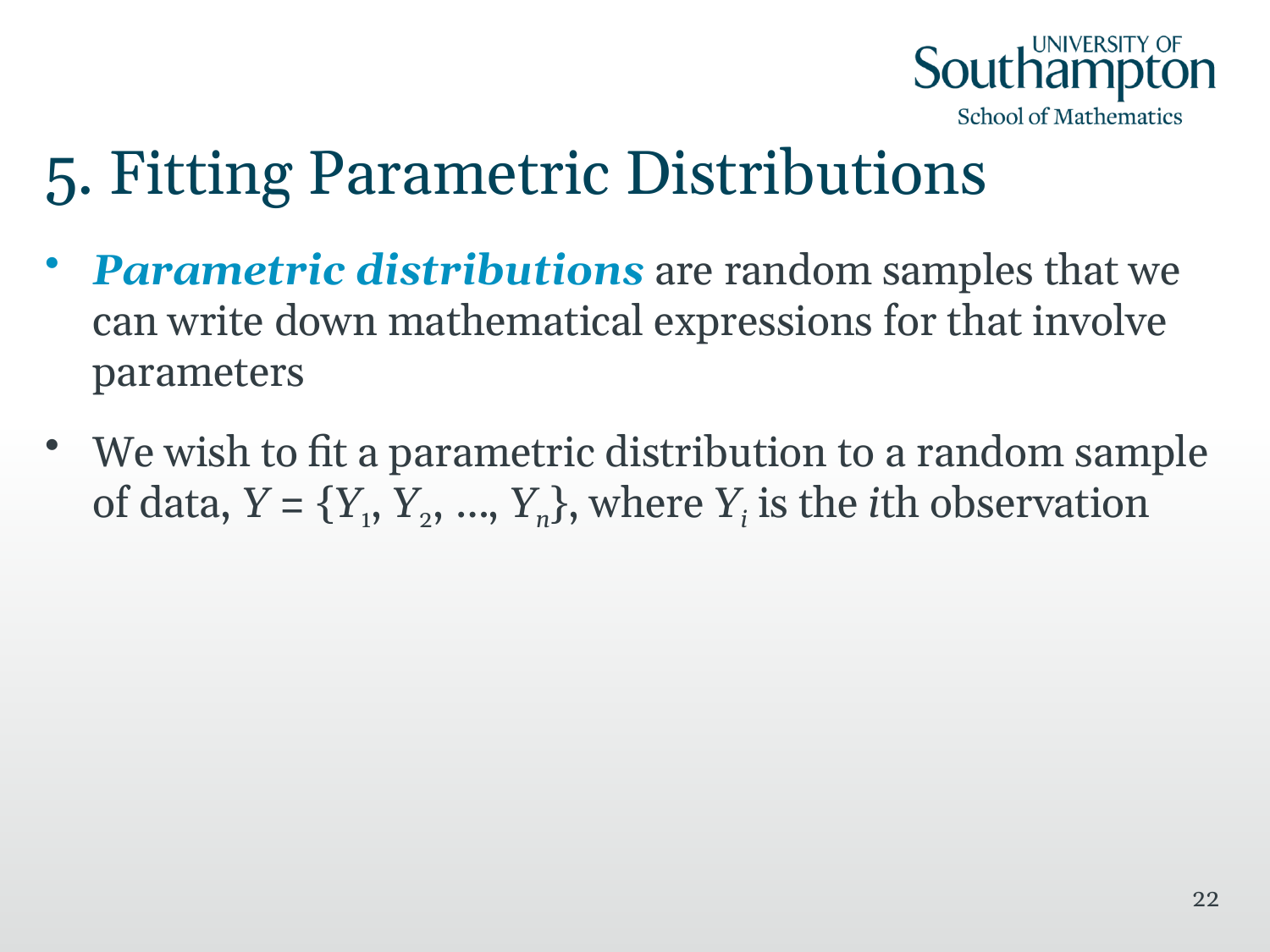

# 5. Fitting Parametric Distributions
Parametric distributions are random samples that we can write down mathematical expressions for that involve parameters
We wish to fit a parametric distribution to a random sample of data, Y = {Y1, Y2, …, Yn}, where Yi is the ith observation
22